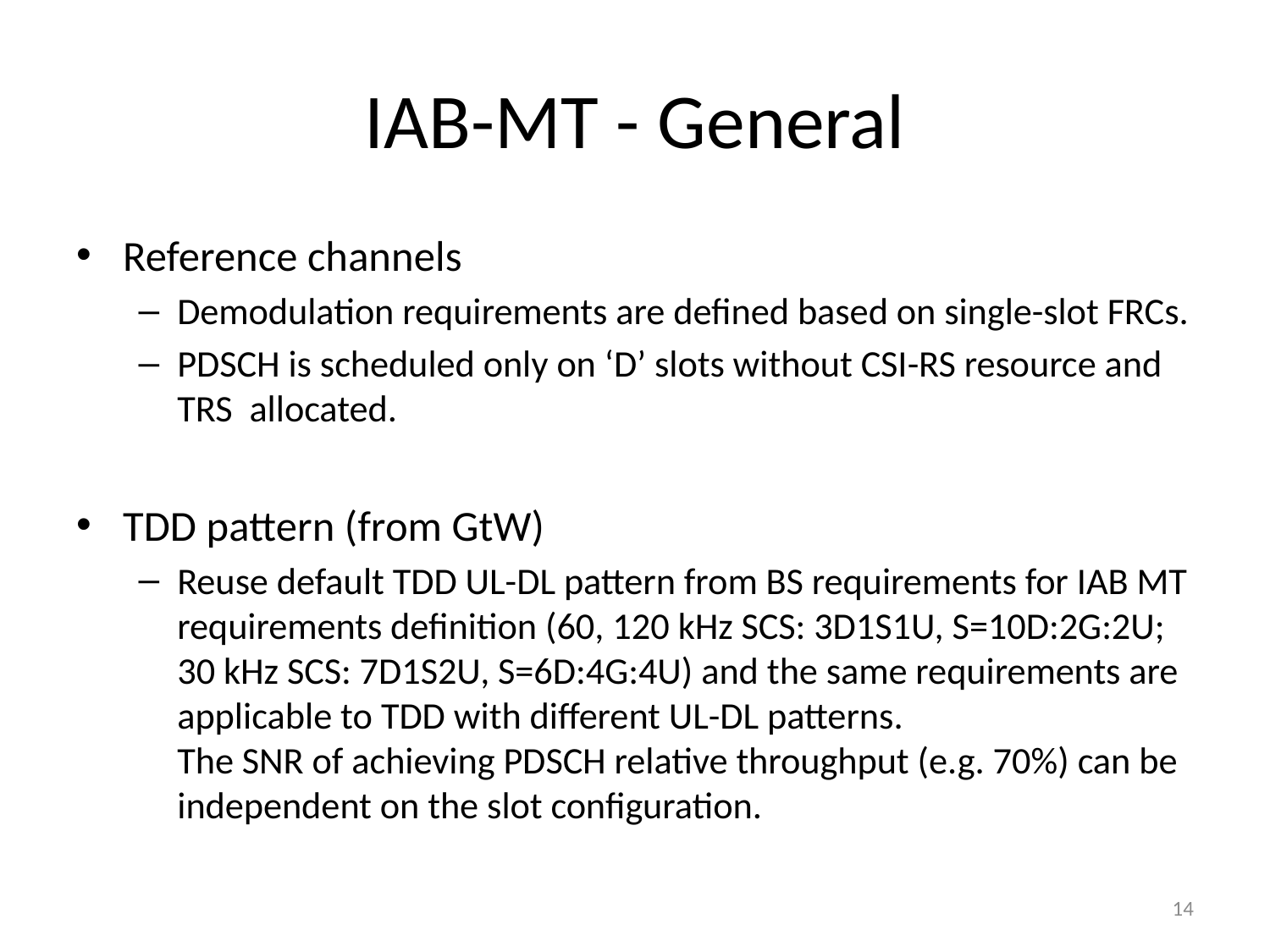

# IAB-MT - General
Reference channels
Demodulation requirements are defined based on single-slot FRCs.
PDSCH is scheduled only on ‘D’ slots without CSI-RS resource and TRS  allocated.

TDD pattern (from GtW)
Reuse default TDD UL-DL pattern from BS requirements for IAB MT requirements definition (60, 120 kHz SCS: 3D1S1U, S=10D:2G:2U; 30 kHz SCS: 7D1S2U, S=6D:4G:4U) and the same requirements are applicable to TDD with different UL-DL patterns.
The SNR of achieving PDSCH relative throughput (e.g. 70%) can be independent on the slot configuration.
14